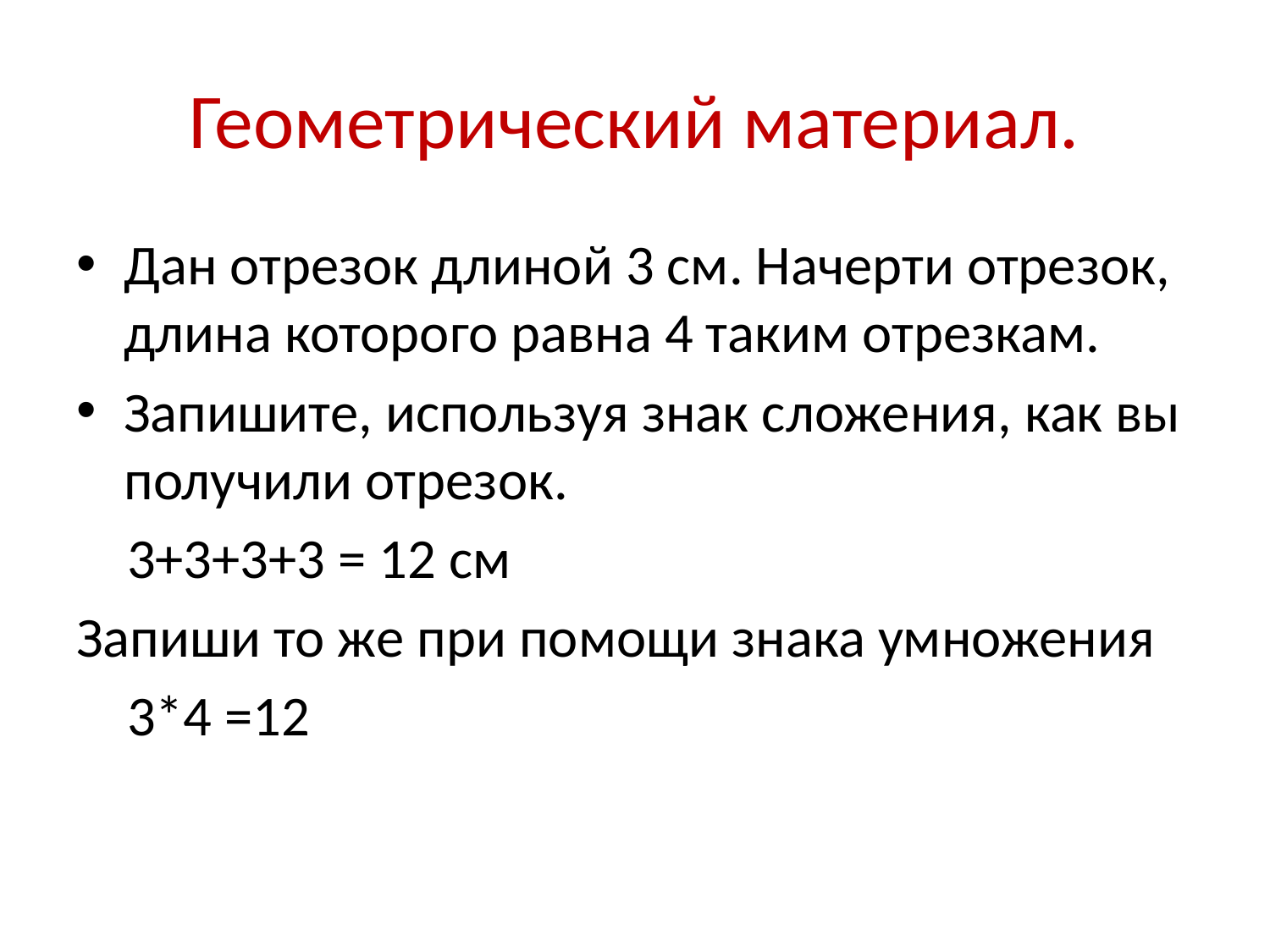

# Геометрический материал.
Дан отрезок длиной 3 см. Начерти отрезок, длина которого равна 4 таким отрезкам.
Запишите, используя знак сложения, как вы получили отрезок.
    3+3+3+3 = 12 см
Запиши то же при помощи знака умножения
    3*4 =12